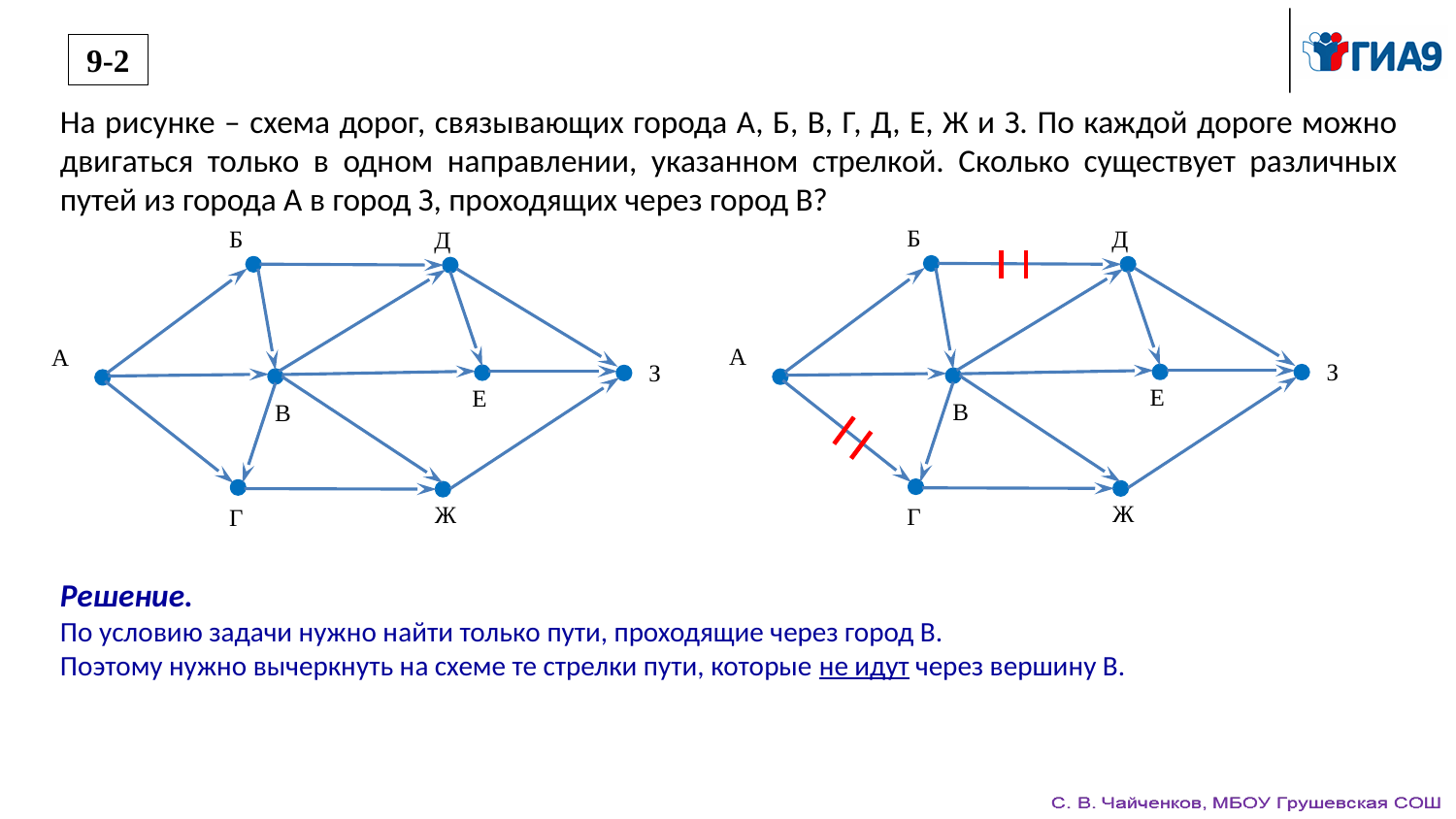

9-2
На рисунке – схема дорог, связывающих города А, Б, В, Г, Д, Е, Ж и З. По каждой дороге можно двигаться только в одном направлении, указанном стрелкой. Сколько существует различных путей из города А в город З, проходящих через город В?

Б
Д

А
З

Е
В

Ж
Г

Б
Д

А
З

Е
В

Ж
Г
Решение.
По условию задачи нужно найти только пути, проходящие через город В.
Поэтому нужно вычеркнуть на схеме те стрелки пути, которые не идут через вершину В.